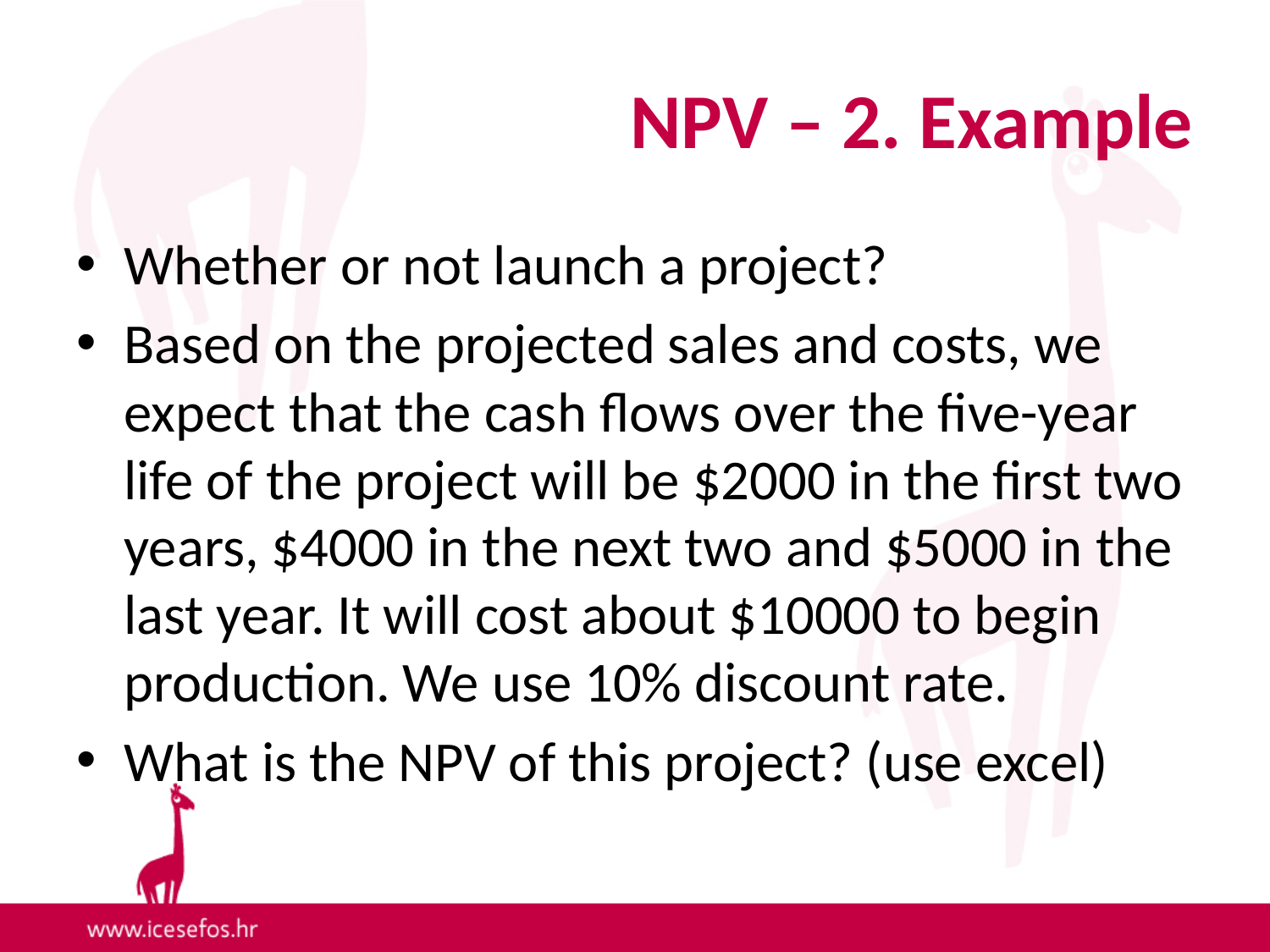

# NPV – 2. Example
Whether or not launch a project?
Based on the projected sales and costs, we expect that the cash flows over the five-year life of the project will be $2000 in the first two years, $4000 in the next two and $5000 in the last year. It will cost about $10000 to begin production. We use 10% discount rate.
What is the NPV of this project? (use excel)